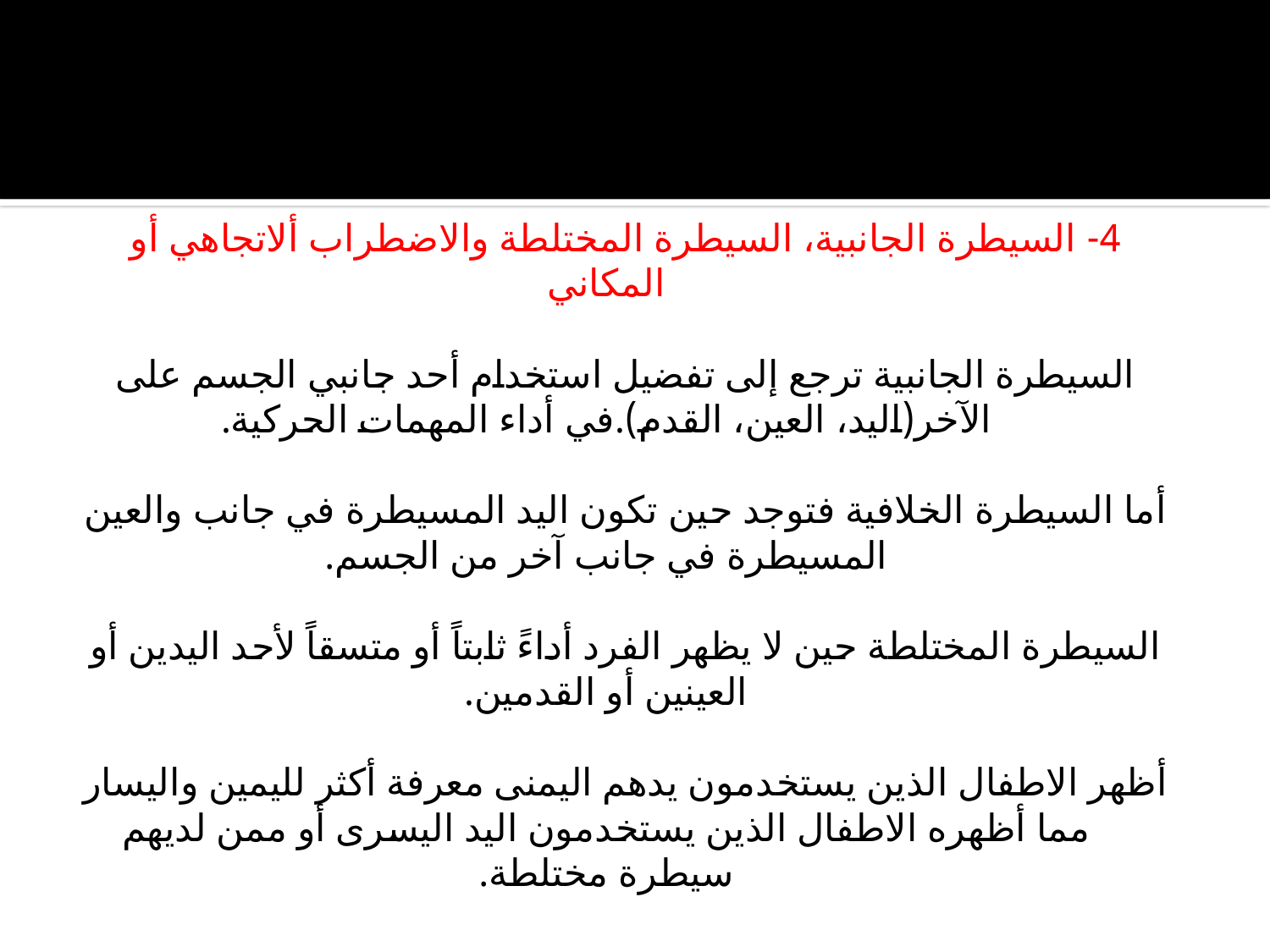

#
4- السيطرة الجانبية، السيطرة المختلطة والاضطراب ألاتجاهي أو المكاني

السيطرة الجانبية ترجع إلى تفضيل استخدام أحد جانبي الجسم على الآخر(اليد، العين، القدم).في أداء المهمات الحركية.

أما السيطرة الخلافية فتوجد حين تكون اليد المسيطرة في جانب والعين المسيطرة في جانب آخر من الجسم.

السيطرة المختلطة حين لا يظهر الفرد أداءً ثابتاً أو متسقاً لأحد اليدين أو العينين أو القدمين.

أظهر الاطفال الذين يستخدمون يدهم اليمنى معرفة أكثر لليمين واليسار مما أظهره الاطفال الذين يستخدمون اليد اليسرى أو ممن لديهم سيطرة مختلطة.